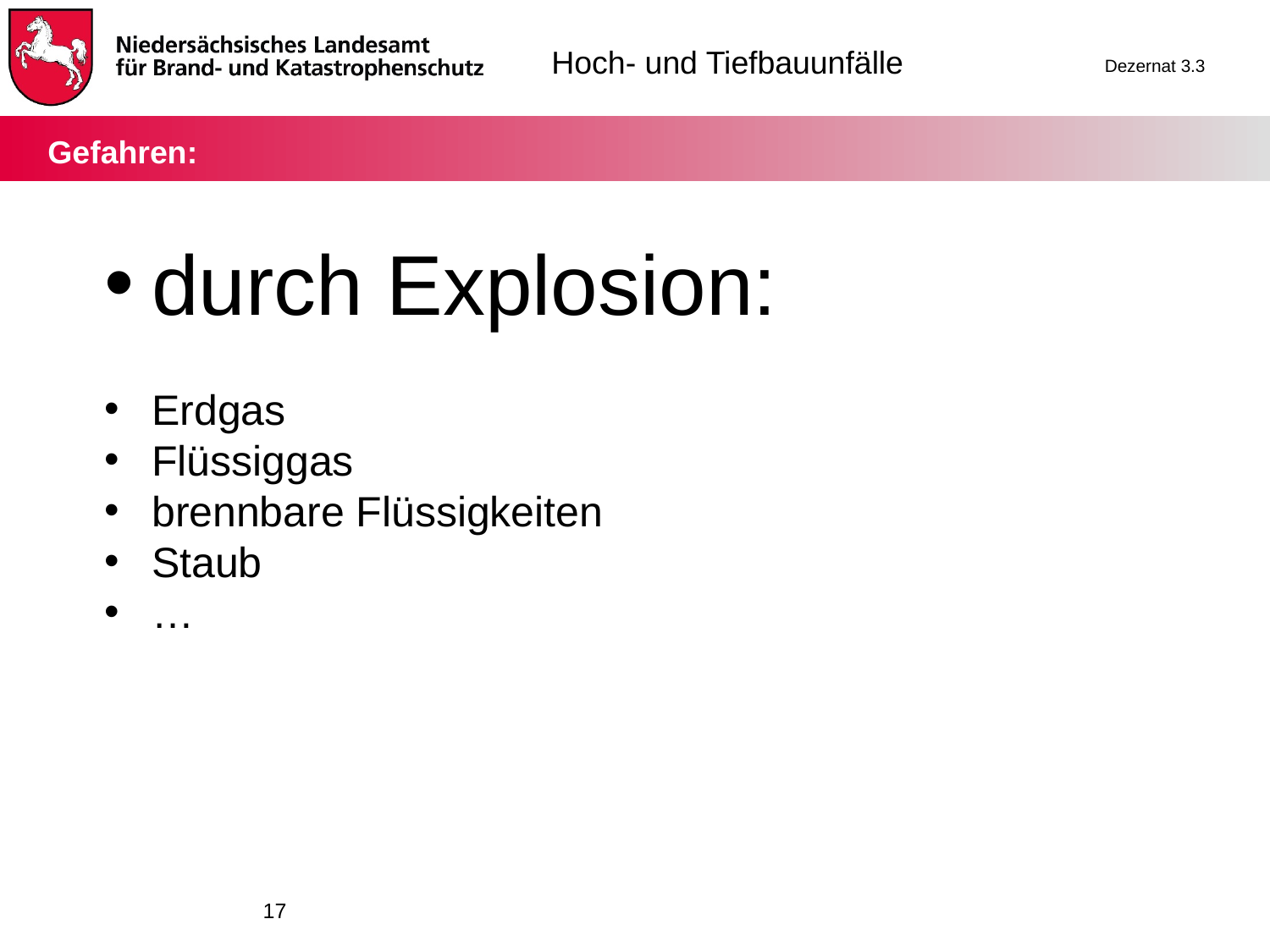

# Gefahren:
durch Explosion:

Erdgas
Flüssiggas
brennbare Flüssigkeiten
Staub
…
17